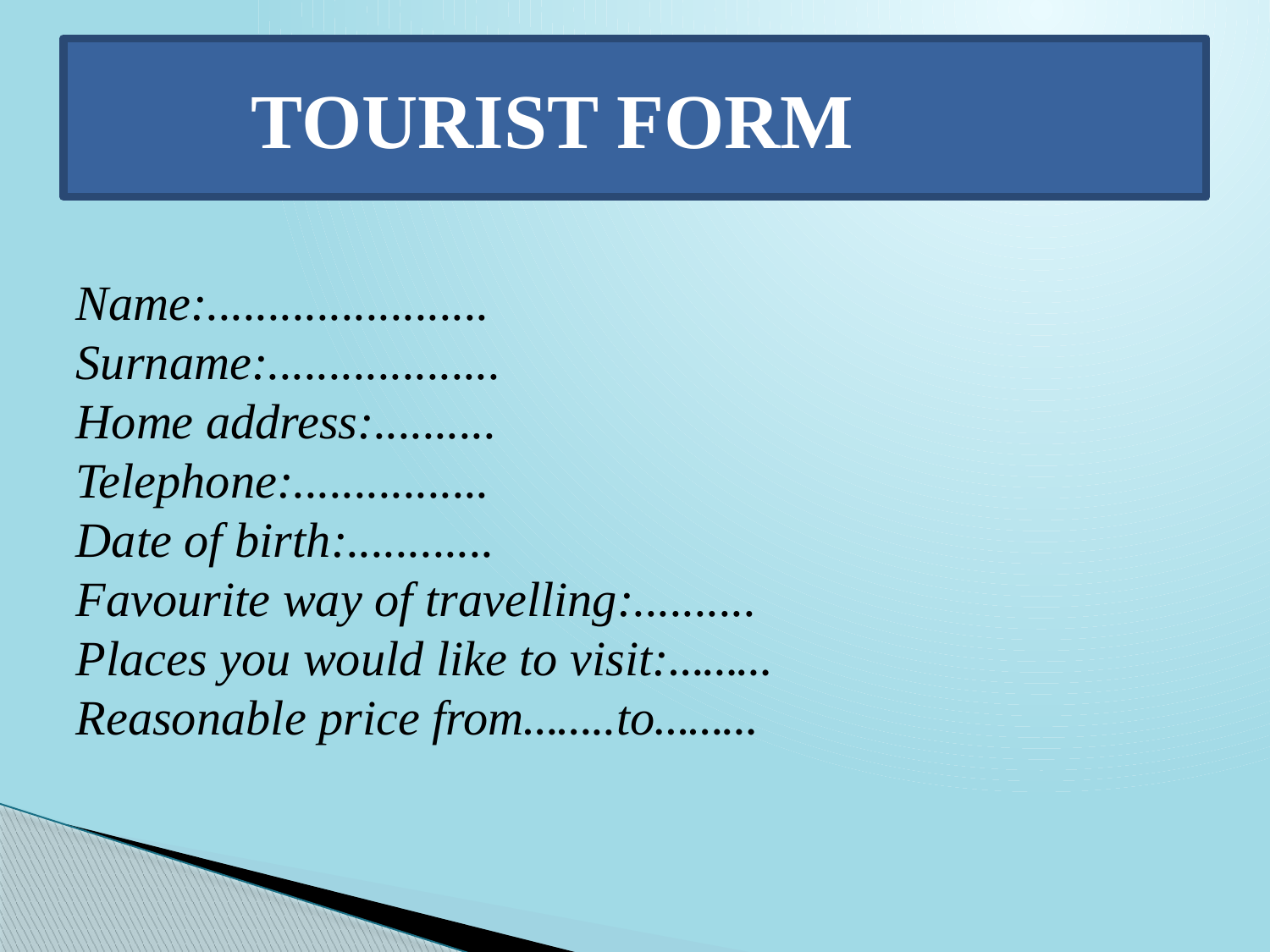

# TOURIST FORM

Name:.......................
Surname:...................
Home address:..........
Telephone:................
Date of birth:............
Favourite way of travelling:..........
Places you would like to visit:………
Reasonable price from……..to………